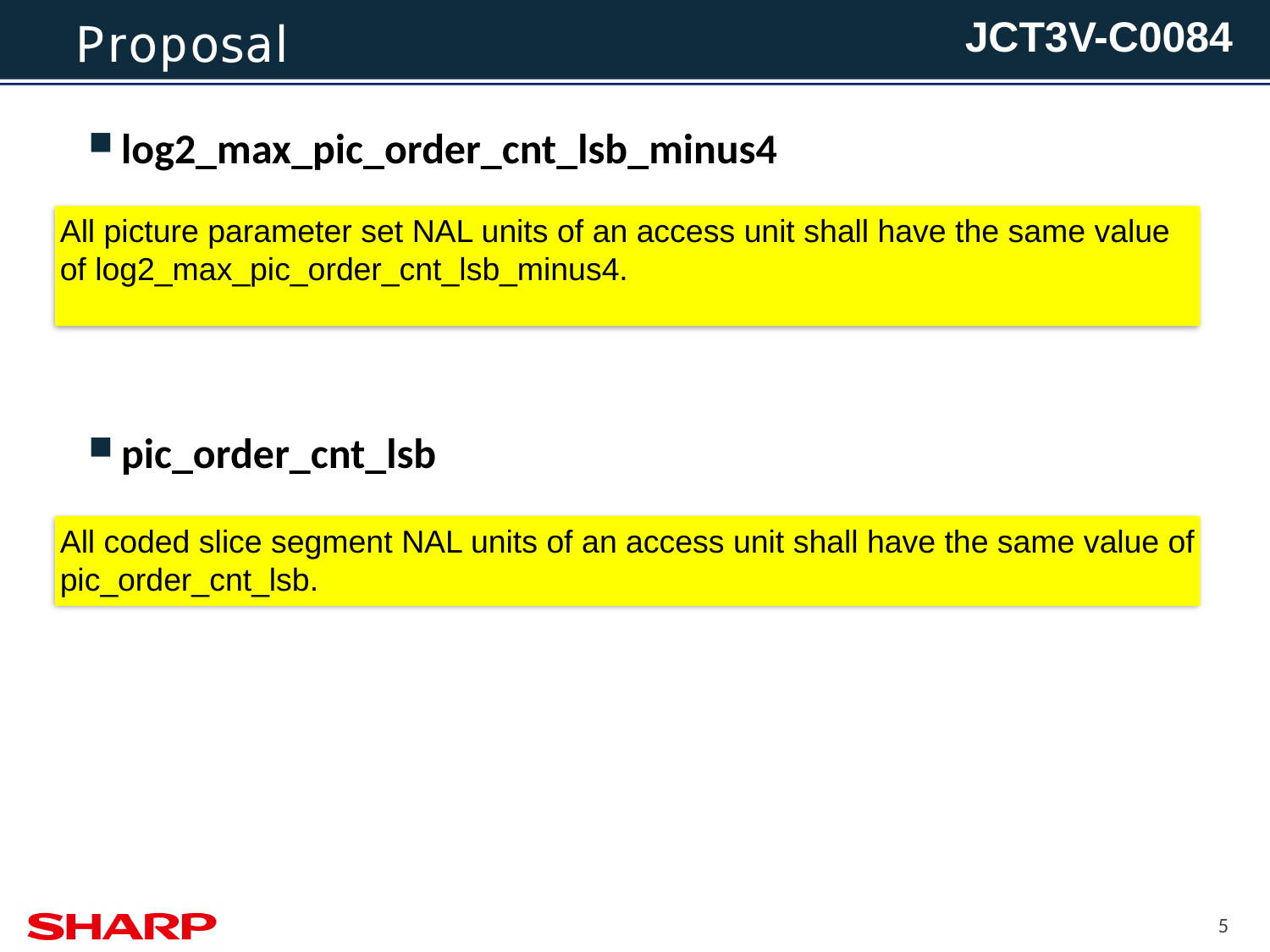

# Proposal
log2_max_pic_order_cnt_lsb_minus4

pic_order_cnt_lsb

All picture parameter set NAL units of an access unit shall have the same value of log2_max_pic_order_cnt_lsb_minus4.

All coded slice segment NAL units of an access unit shall have the same value of pic_order_cnt_lsb.
5